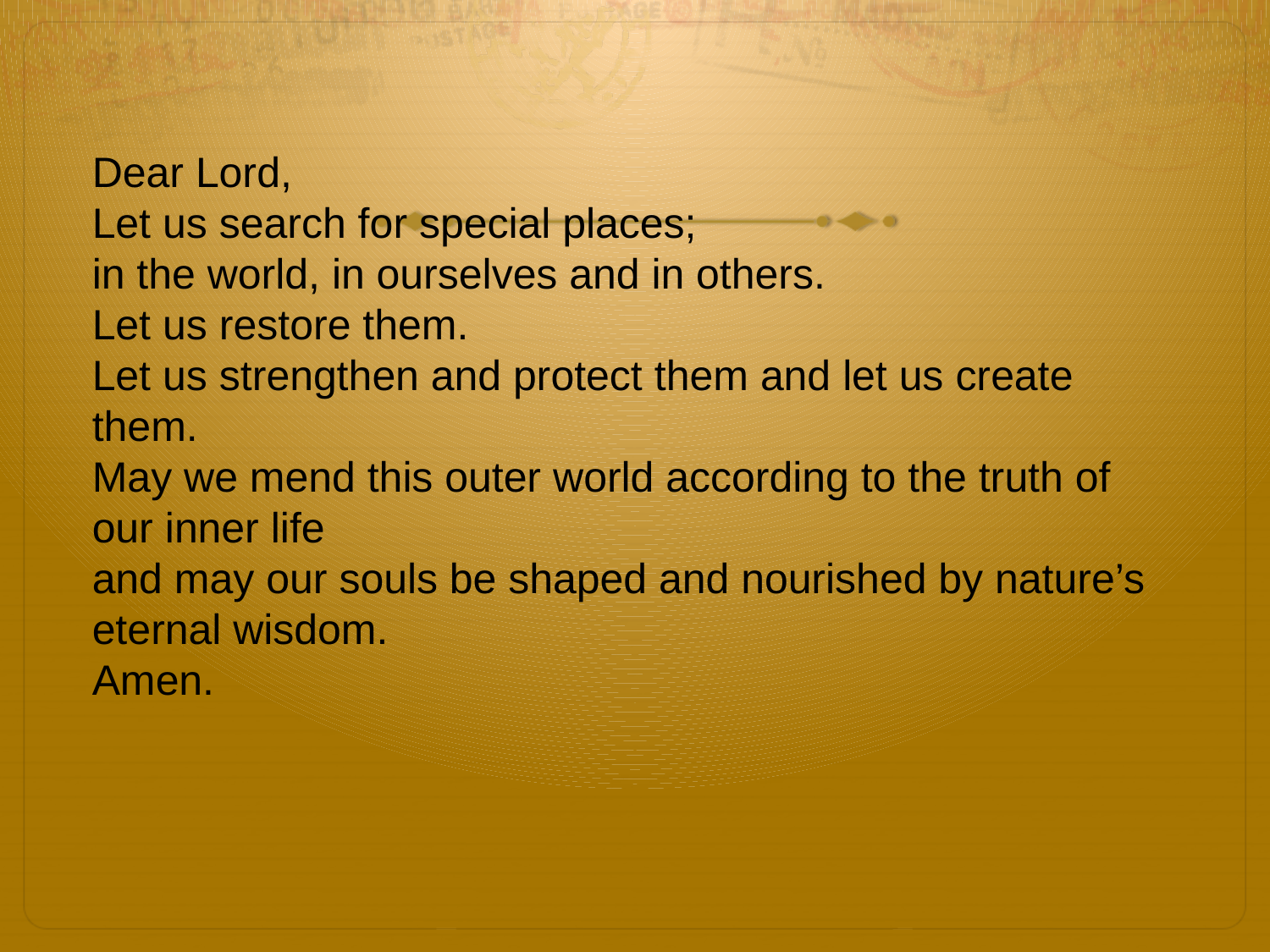

# Dear Lord, Let us search for special places; in the world, in ourselves and in others. Let us restore them. Let us strengthen and protect them and let us create them. May we mend this outer world according to the truth of our inner life and may our souls be shaped and nourished by nature’s eternal wisdom. Amen.